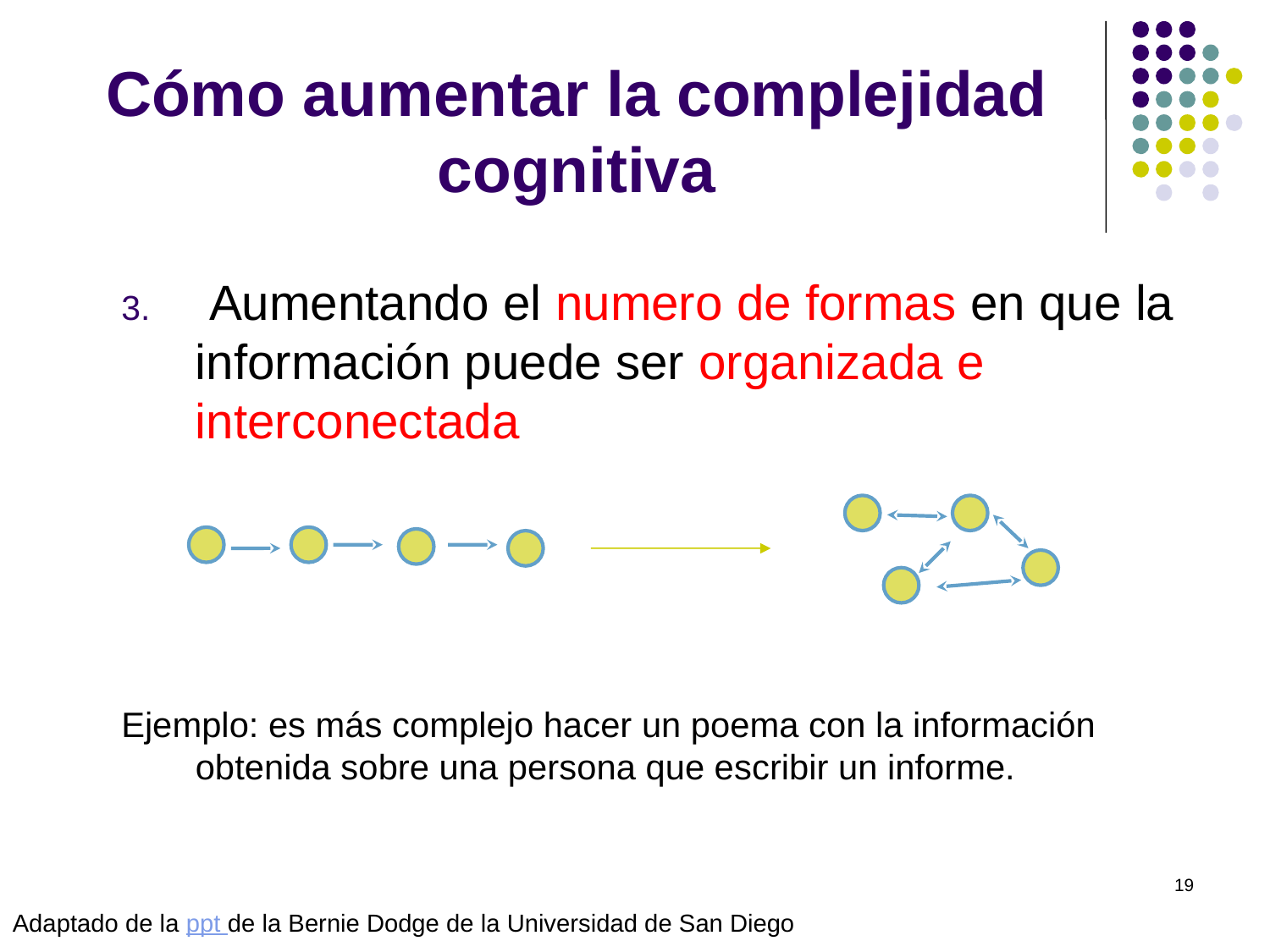

# Cómo aumentar la complejidad cognitiva
 Aumentando el numero de formas en que la información puede ser organizada e interconectada

Ejemplo: es más complejo hacer un poema con la información obtenida sobre una persona que escribir un informe.

Adaptado de la ppt de la Bernie Dodge de la Universidad de San Diego
 © Isabel Pérez
19